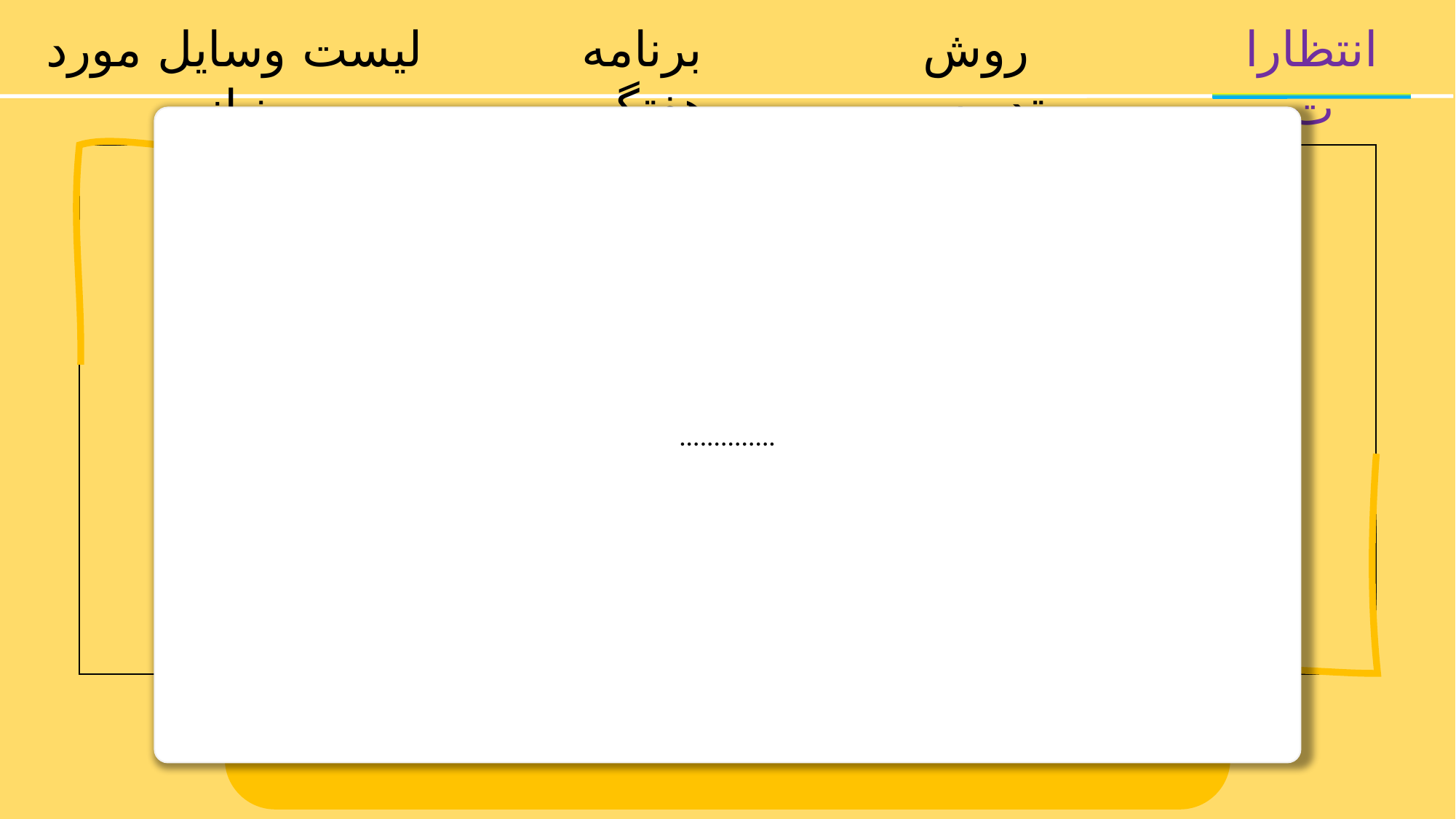

لیست وسایل مورد نیاز
برنامه هفتگی
روش تدریس
انتظارات

..............